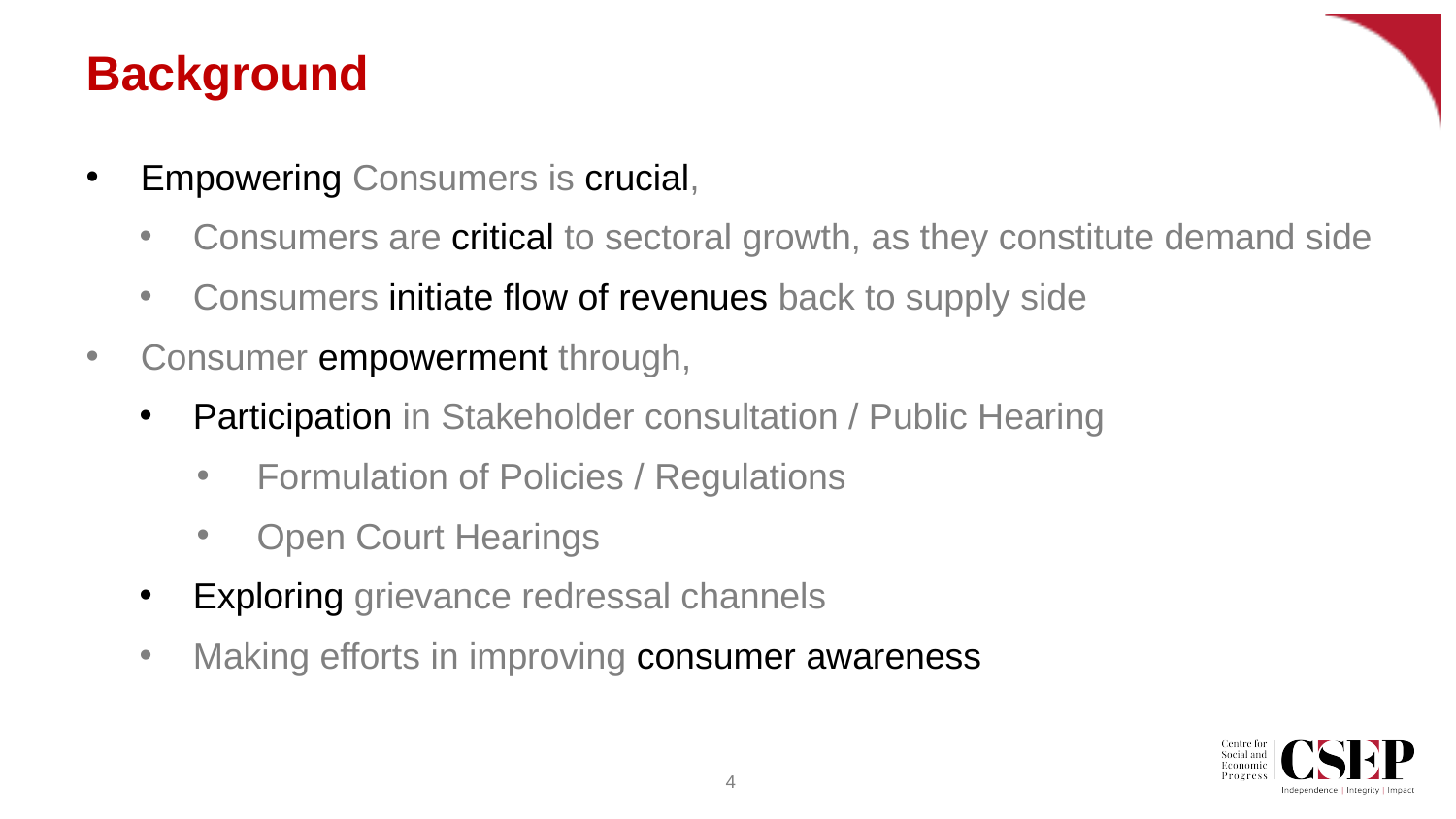

# Background
Empowering Consumers is crucial,
Consumers are critical to sectoral growth, as they constitute demand side
Consumers initiate flow of revenues back to supply side
Consumer empowerment through,
Participation in Stakeholder consultation / Public Hearing
Formulation of Policies / Regulations
Open Court Hearings
Exploring grievance redressal channels
Making efforts in improving consumer awareness